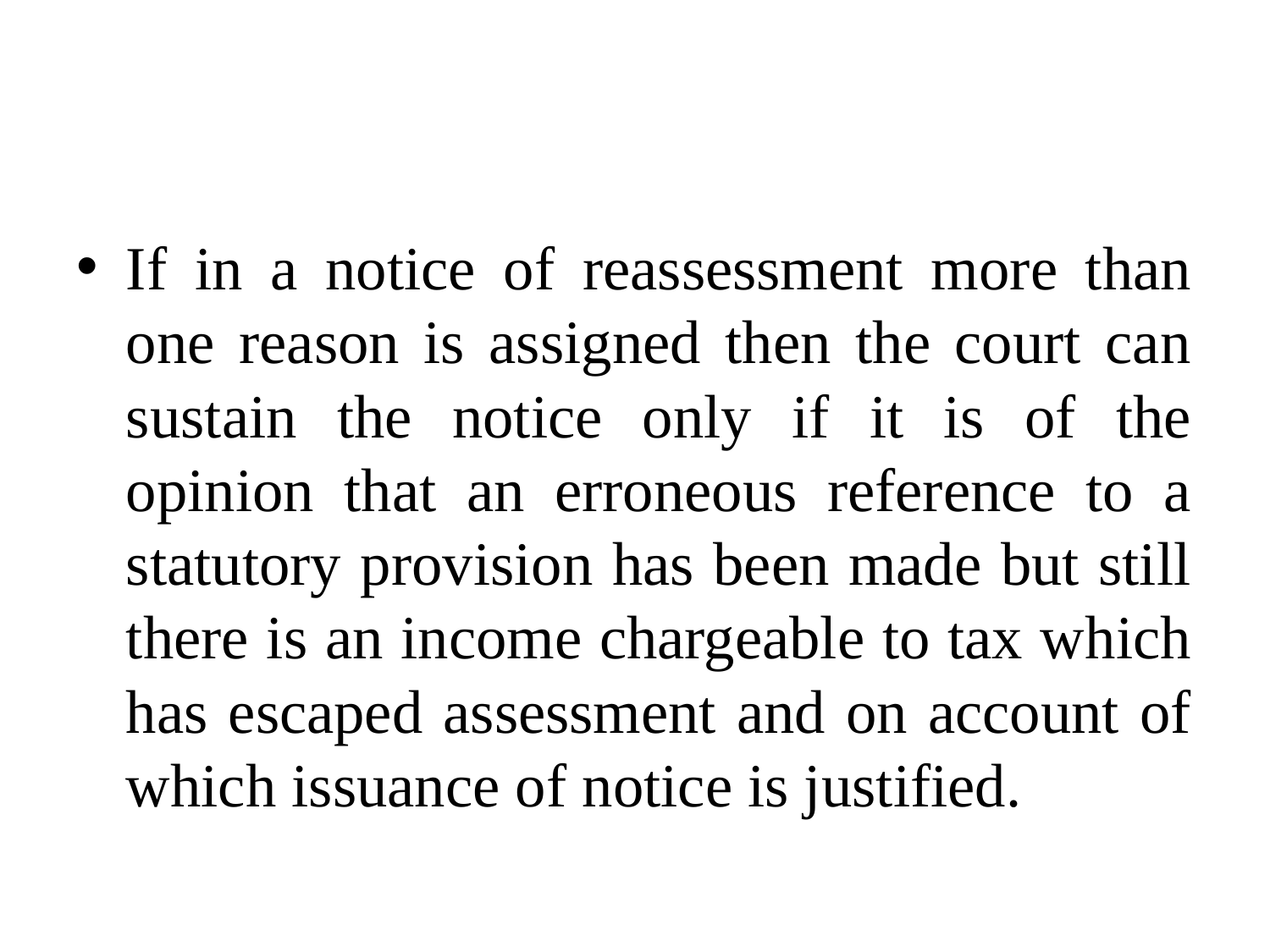

#
If in a notice of reassessment more than one reason is assigned then the court can sustain the notice only if it is of the opinion that an erroneous reference to a statutory provision has been made but still there is an income chargeable to tax which has escaped assessment and on account of which issuance of notice is justified.